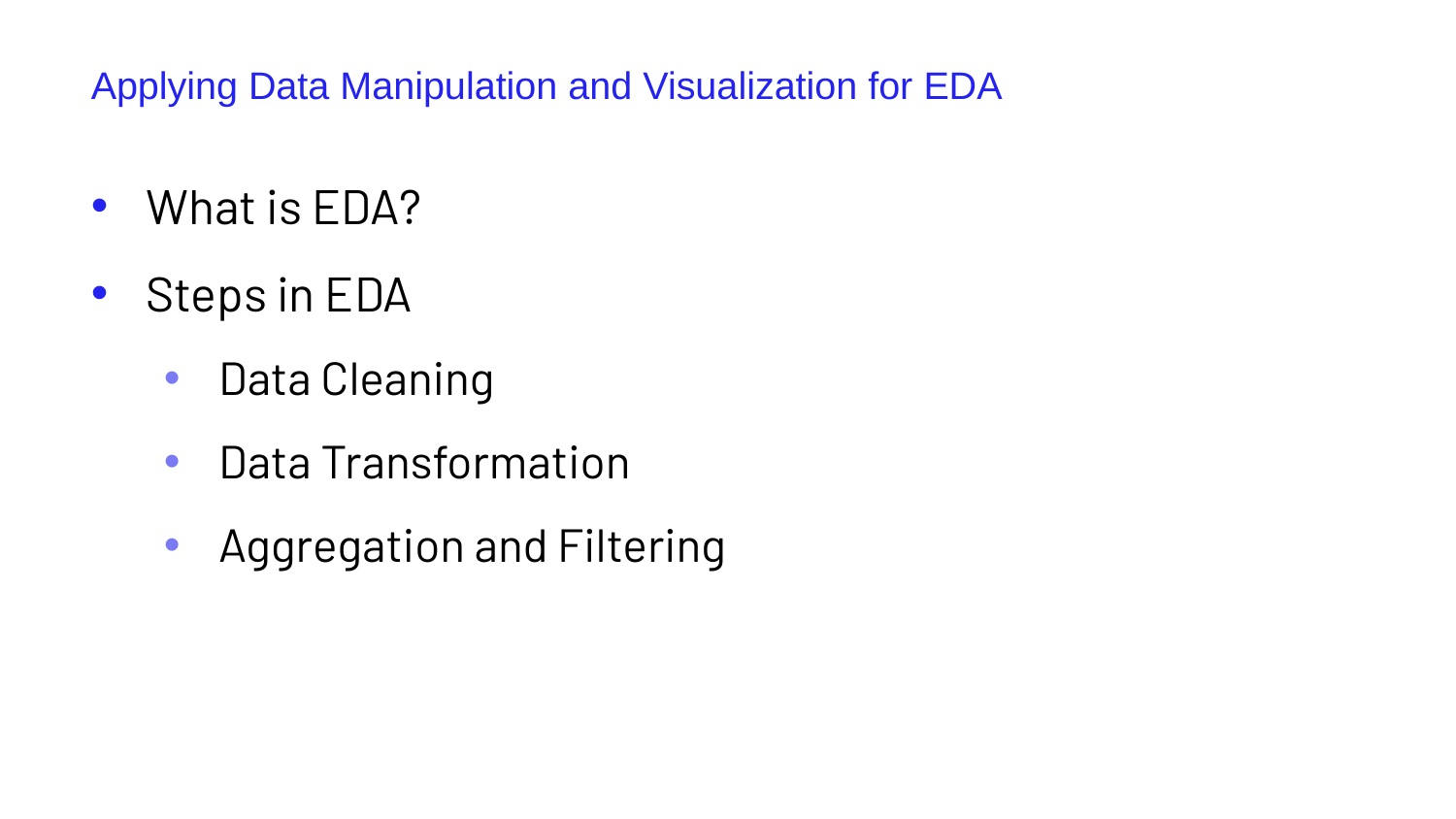

Applying Data Manipulation and Visualization for EDA
What is EDA?
Steps in EDA
Data Cleaning
Data Transformation
Aggregation and Filtering